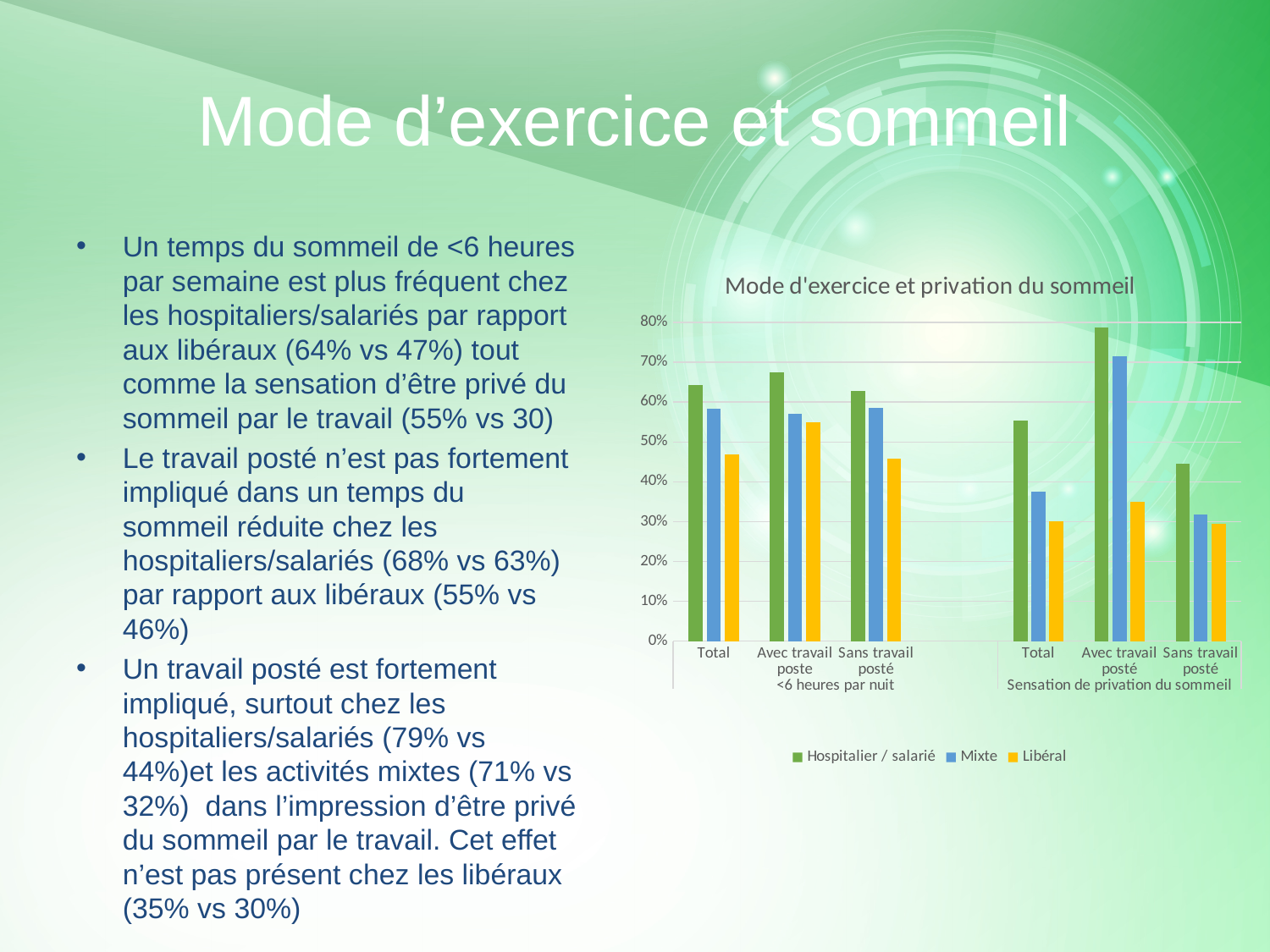

# Mode d’exercice et sommeil
Un temps du sommeil de <6 heures par semaine est plus fréquent chez les hospitaliers/salariés par rapport aux libéraux (64% vs 47%) tout comme la sensation d’être privé du sommeil par le travail (55% vs 30)
Le travail posté n’est pas fortement impliqué dans un temps du sommeil réduite chez les hospitaliers/salariés (68% vs 63%)  par rapport aux libéraux (55% vs 46%)
Un travail posté est fortement impliqué, surtout chez les hospitaliers/salariés (79% vs 44%)et les activités mixtes (71% vs 32%)  dans l’impression d’être privé du sommeil par le travail. Cet effet n’est pas présent chez les libéraux (35% vs 30%)

### Chart: Mode d'exercice et privation du sommeil

| Category | Hospitalier / salarié | Mixte | Libéral |
|---|---|---|---|
| Total | 0.642394822006473 | 0.583333333333333 | 0.467741935483871 |
| Avec travail poste | 0.6751269035533 | 0.571428571428572 | 0.55 |
| Sans travail posté | 0.629186602870813 | 0.585365853658537 | 0.457831325301205 |
|  | None | None | None |
| Total | 0.553398058252427 | 0.375 | 0.301075268817204 |
| Avec travail posté | 0.786802030456853 | 0.714285714285714 | 0.35 |
| Sans travail posté | 0.444976076555024 | 0.317073170731707 | 0.295180722891566 |